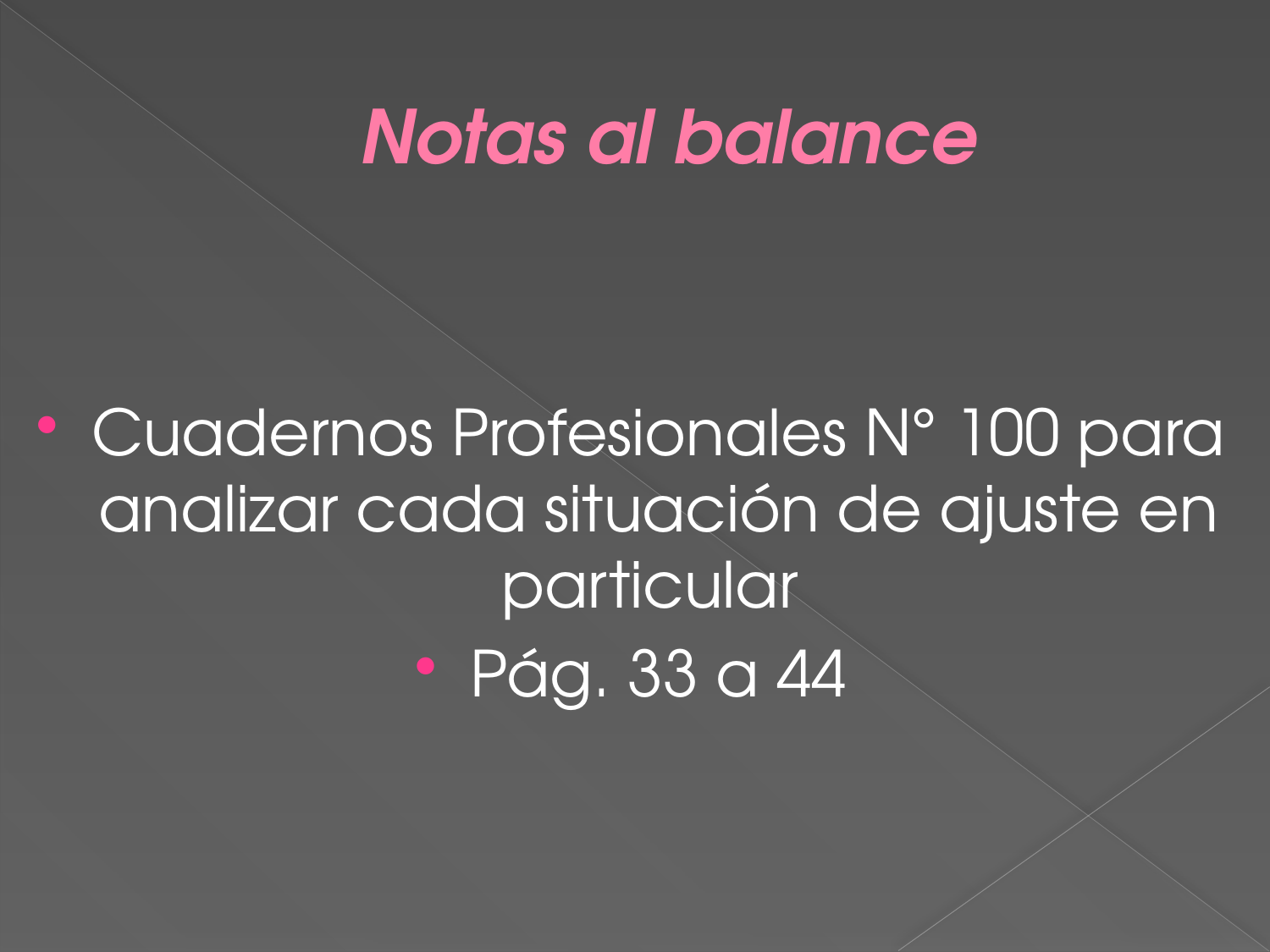

# Notas al balance

Cuadernos Profesionales N° 100 para analizar cada situación de ajuste en particular
Pág. 33 a 44